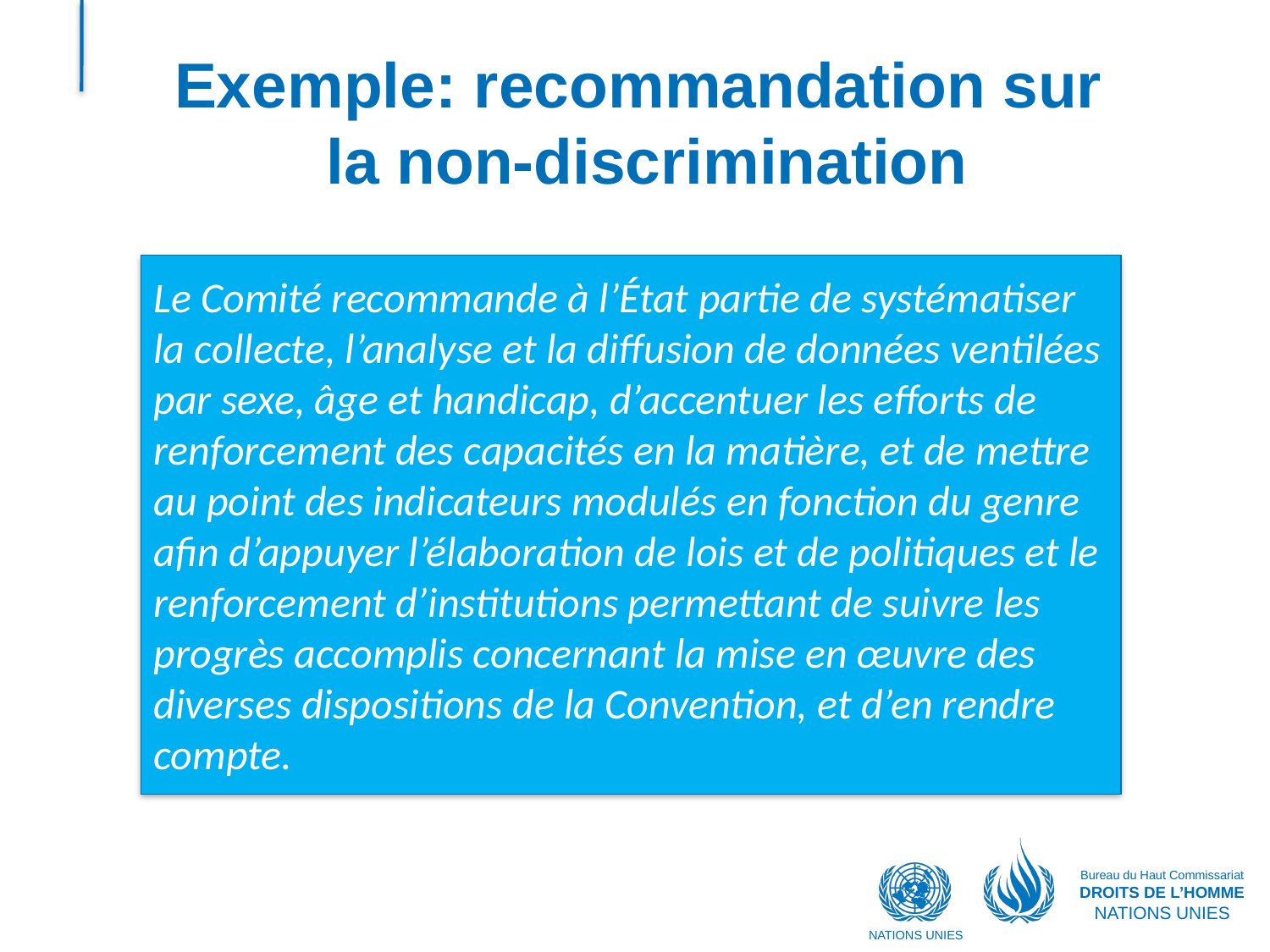

# Exemple: recommandation sur la non-discrimination

Le Comité recommande à l’État partie de systématiser la collecte, l’analyse et la diffusion de données ventilées par sexe, âge et handicap, d’accentuer les efforts de renforcement des capacités en la matière, et de mettre au point des indicateurs modulés en fonction du genre afin d’appuyer l’élaboration de lois et de politiques et le renforcement d’institutions permettant de suivre les progrès accomplis concernant la mise en œuvre des diverses dispositions de la Convention, et d’en rendre compte.
Bureau du Haut Commissariat
DROITS DE L’HOMME
NATIONS UNIES
NATIONS UNIES